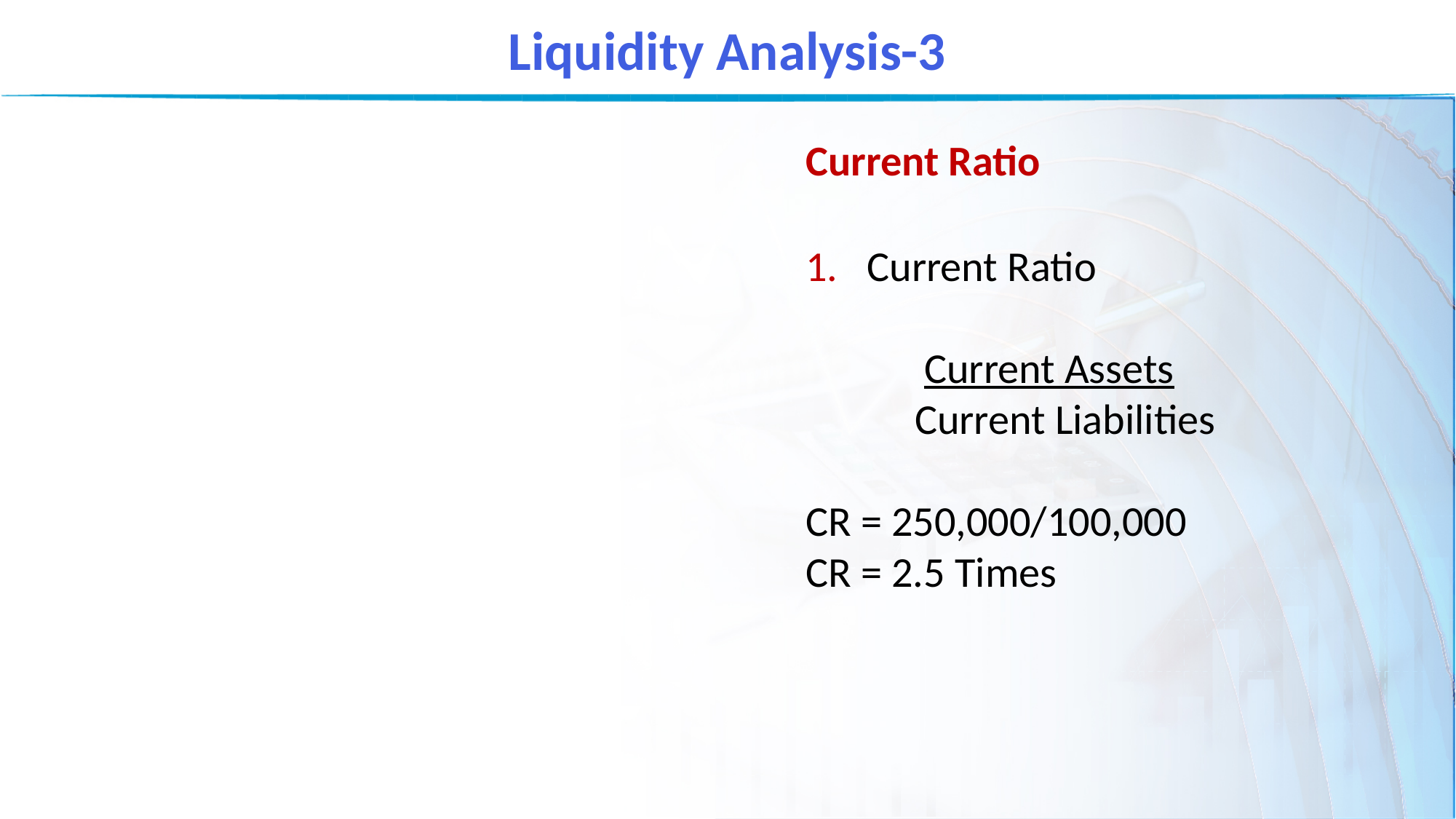

Liquidity Analysis-3
Current Ratio

Current Ratio

	 Current Assets
	Current Liabilities

CR = 250,000/100,000
CR = 2.5 Times